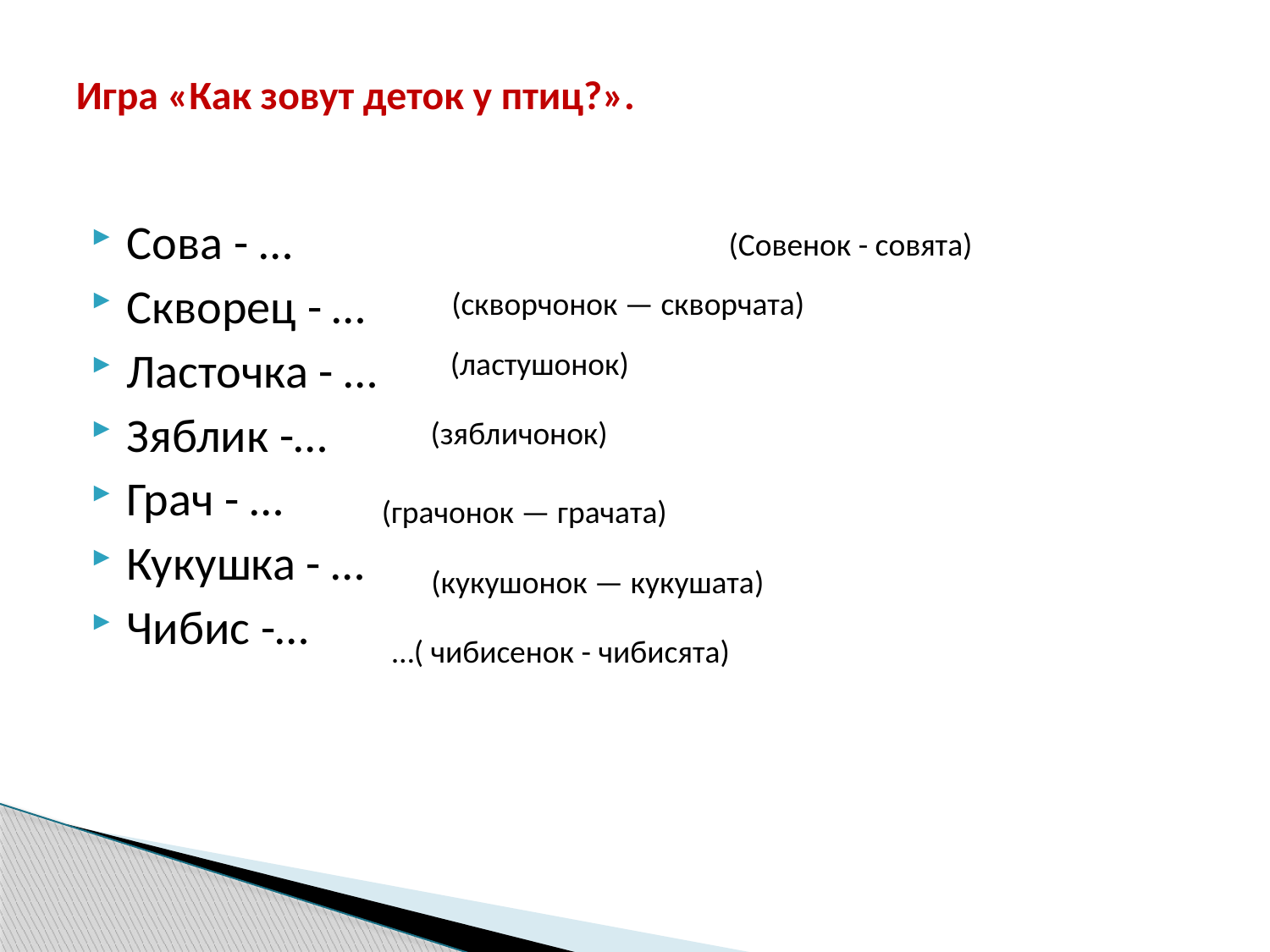

# Игра «Как зовут деток у птиц?».
Сова - …
Скворец - …
Ласточка - …
Зяблик -…
Грач - …
Кукушка - …
Чибис -…

(Совенок - совята)
(скворчонок — скворчата)
(ластушонок)
(зябличонок)
(грачонок — грачата)
(кукушонок — кукушата)
…( чибисенок - чибисята)